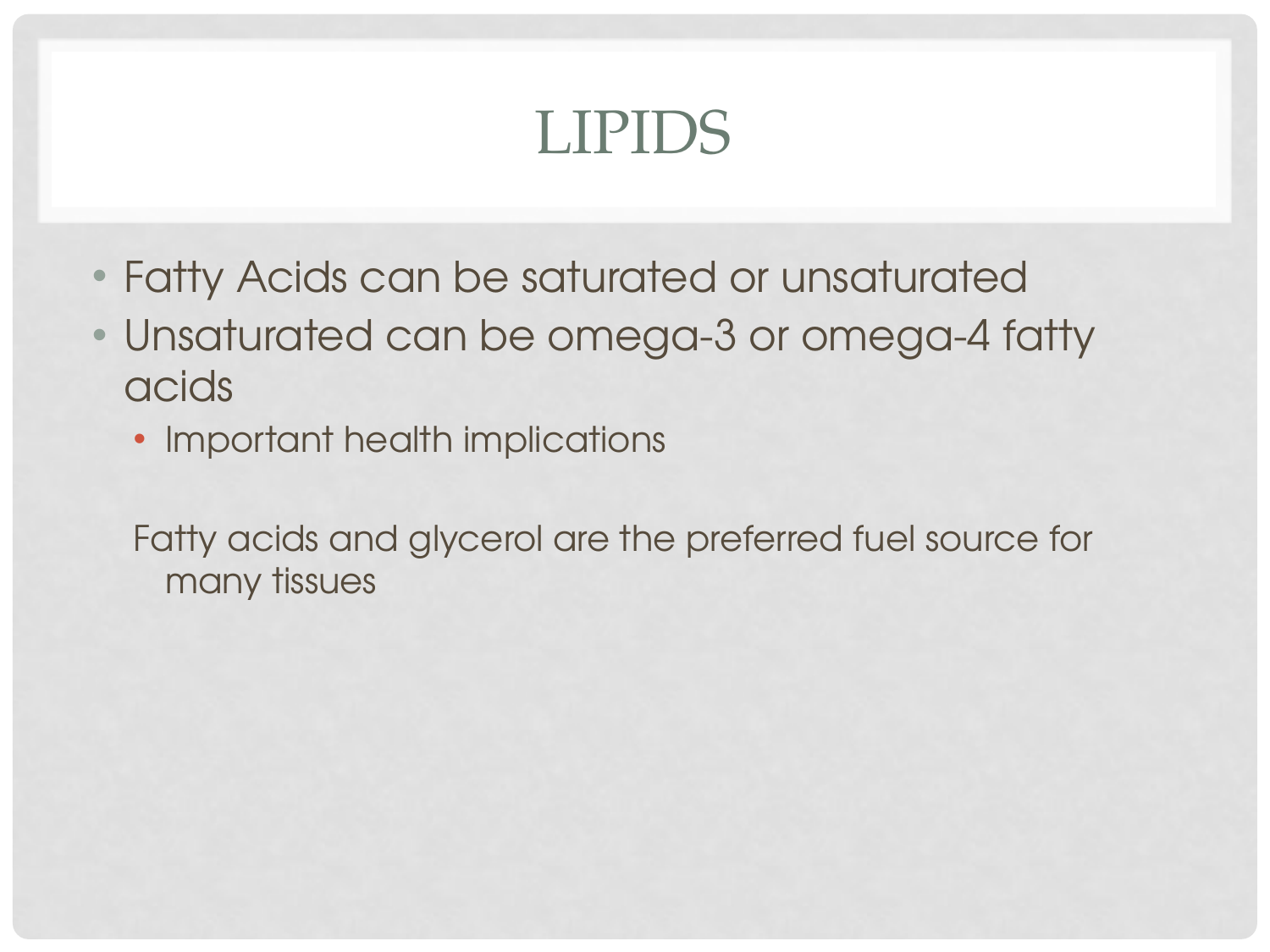

# Lipids
Fatty Acids can be saturated or unsaturated
Unsaturated can be omega-3 or omega-4 fatty acids
Important health implications

Fatty acids and glycerol are the preferred fuel source for many tissues